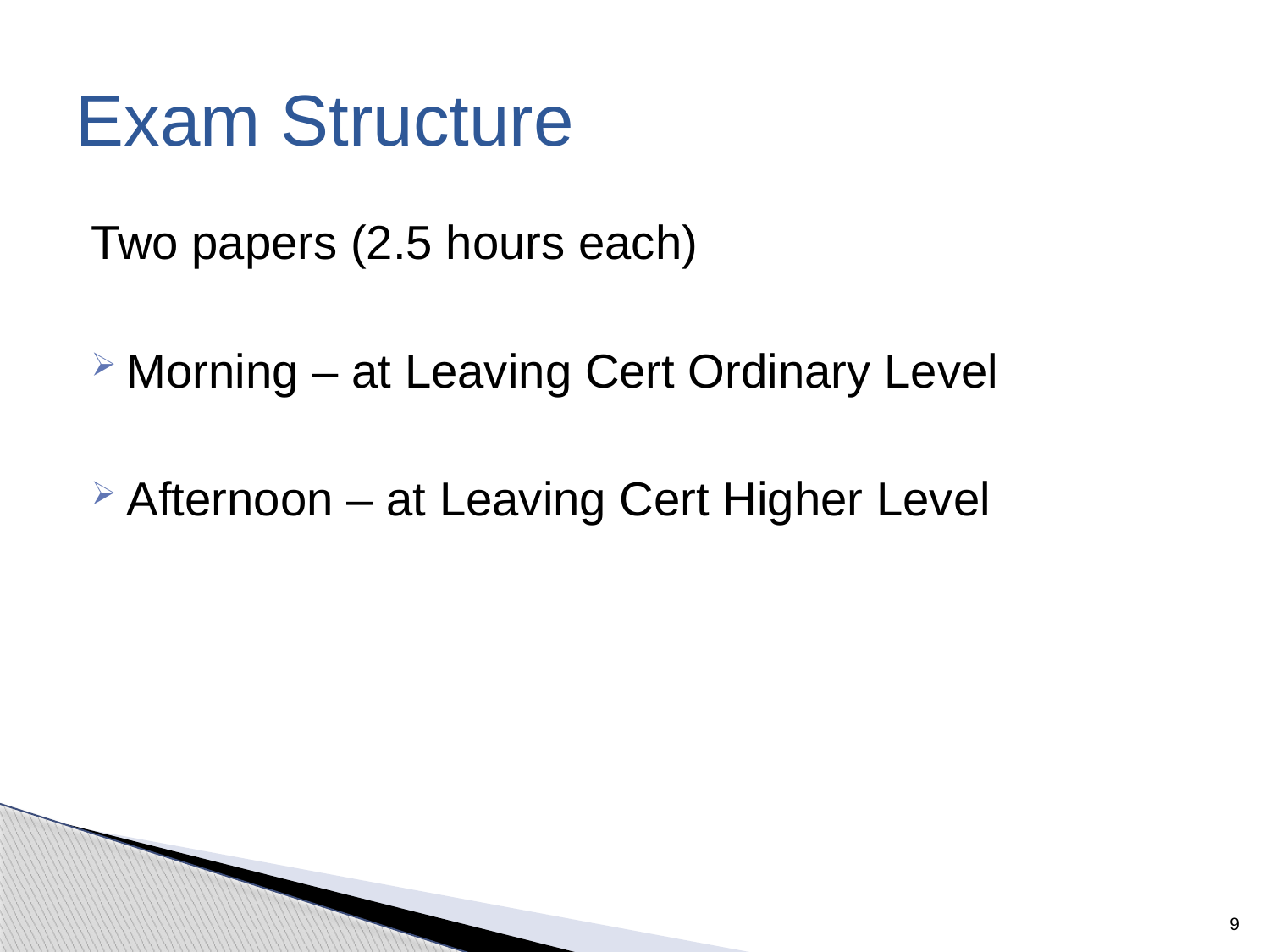

# Exam Structure
Two papers (2.5 hours each)

Morning – at Leaving Cert Ordinary Level

Afternoon – at Leaving Cert Higher Level

9